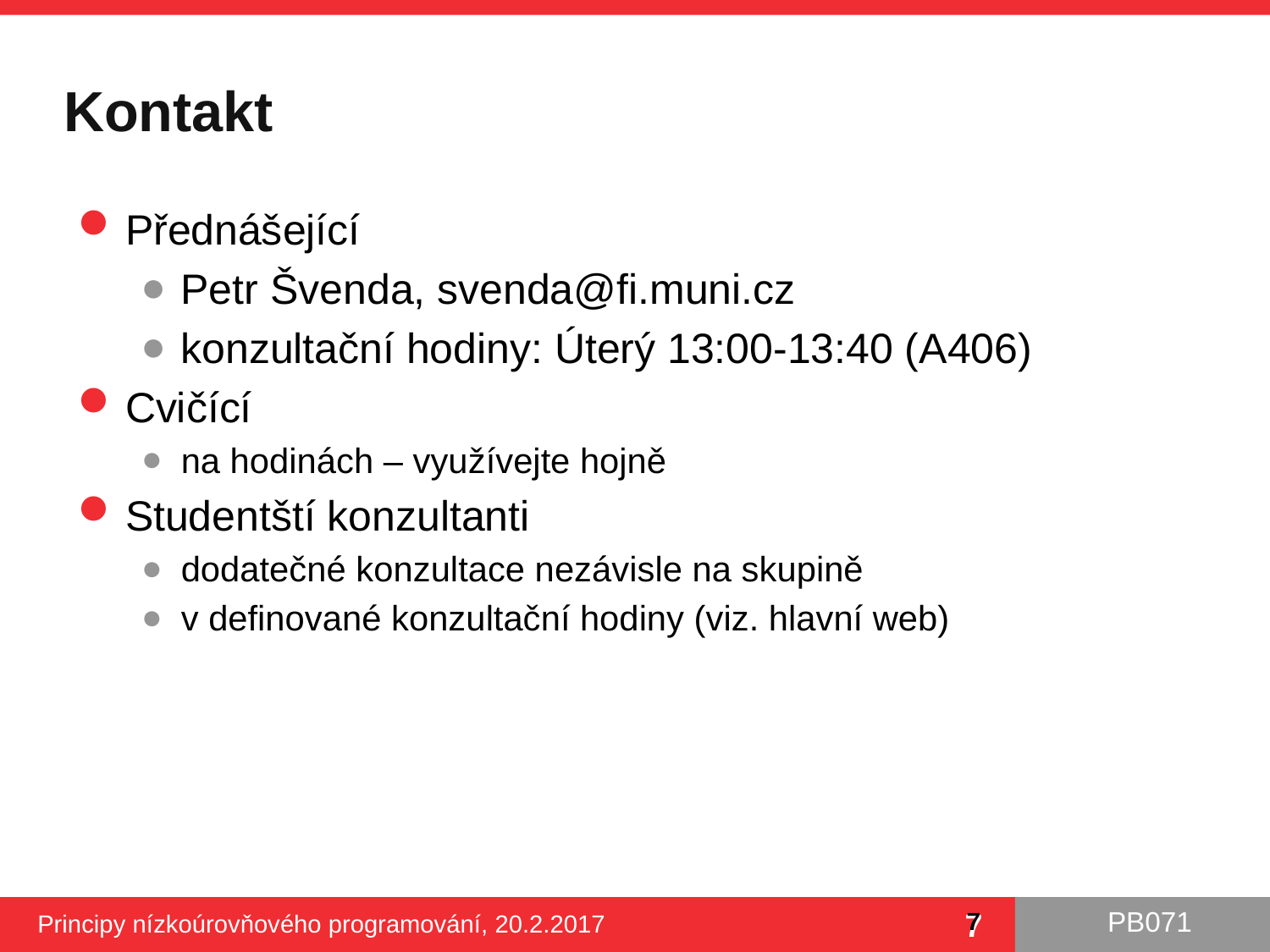

# Kontakt
Přednášející
Petr Švenda, svenda@fi.muni.cz
konzultační hodiny: Úterý 13:00-13:40 (A406)
Cvičící
na hodinách – využívejte hojně
Studentští konzultanti
dodatečné konzultace nezávisle na skupině
v definované konzultační hodiny (viz. hlavní web)
7
Principy nízkoúrovňového programování, 20.2.2017